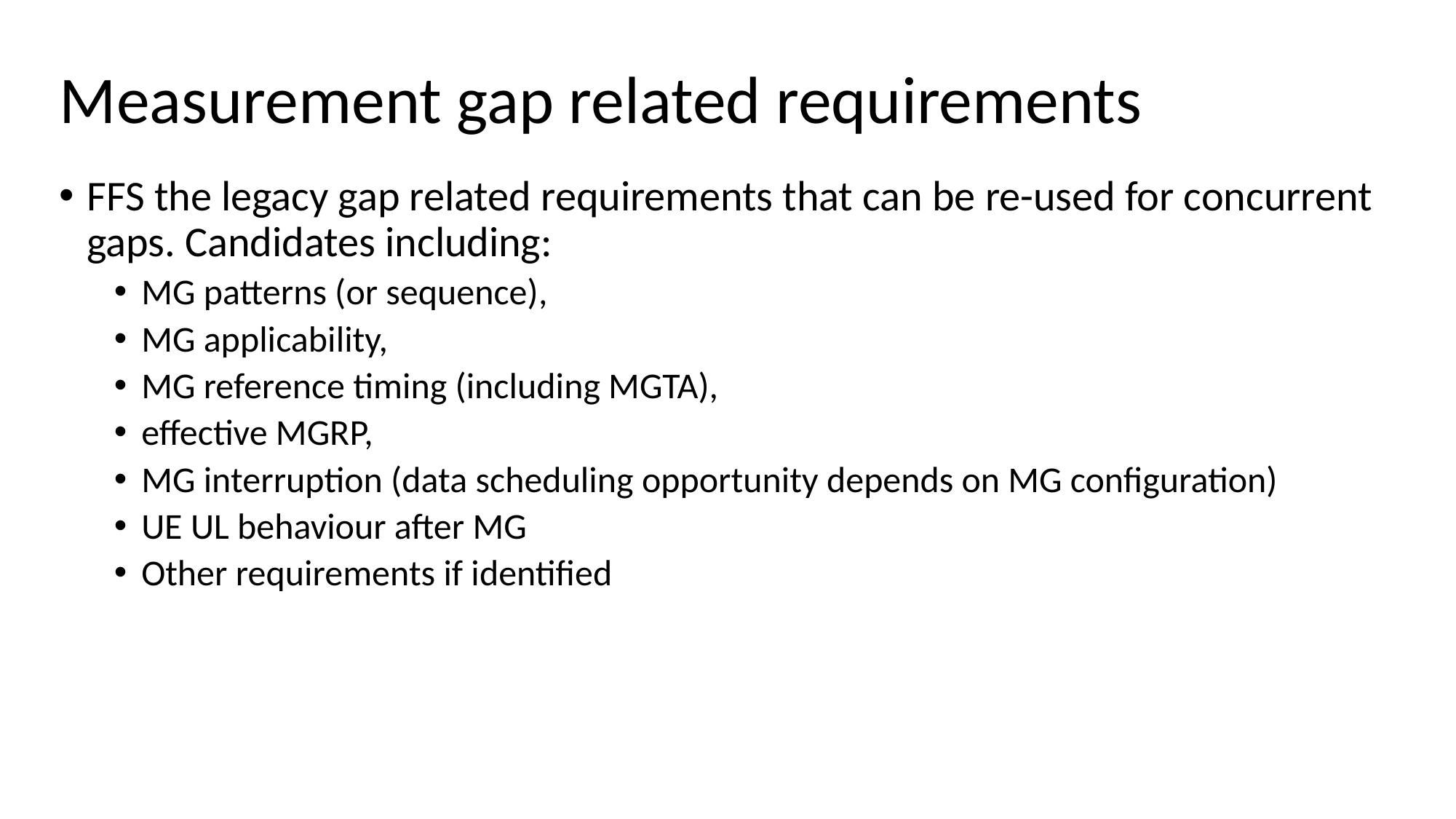

# Measurement gap related requirements
FFS the legacy gap related requirements that can be re-used for concurrent gaps. Candidates including:
MG patterns (or sequence),
MG applicability,
MG reference timing (including MGTA),
effective MGRP,
MG interruption (data scheduling opportunity depends on MG configuration)
UE UL behaviour after MG
Other requirements if identified